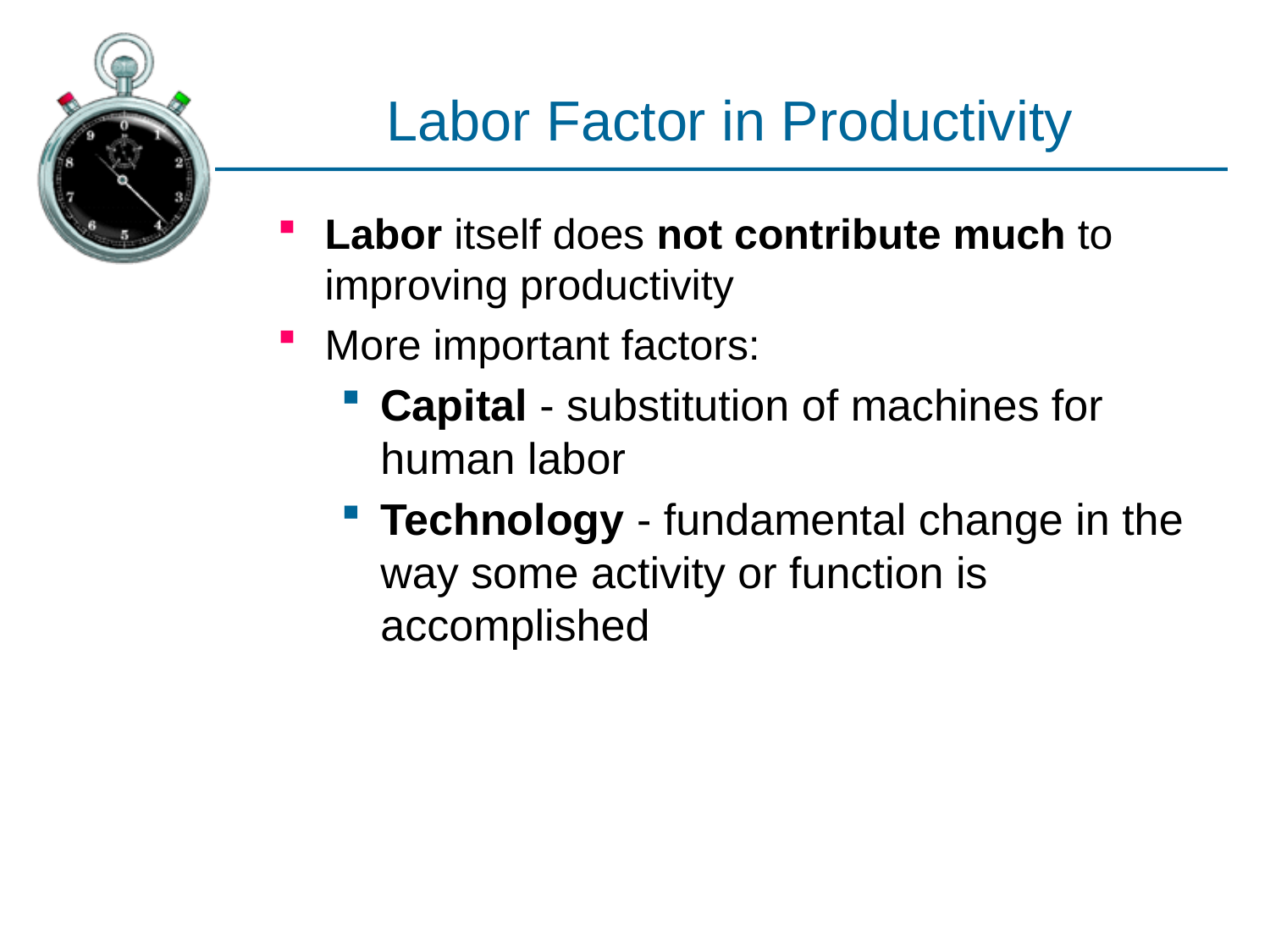

# Labor Factor in Productivity
Labor itself does not contribute much to improving productivity
More important factors:
Capital - substitution of machines for human labor
Technology - fundamental change in the way some activity or function is accomplished